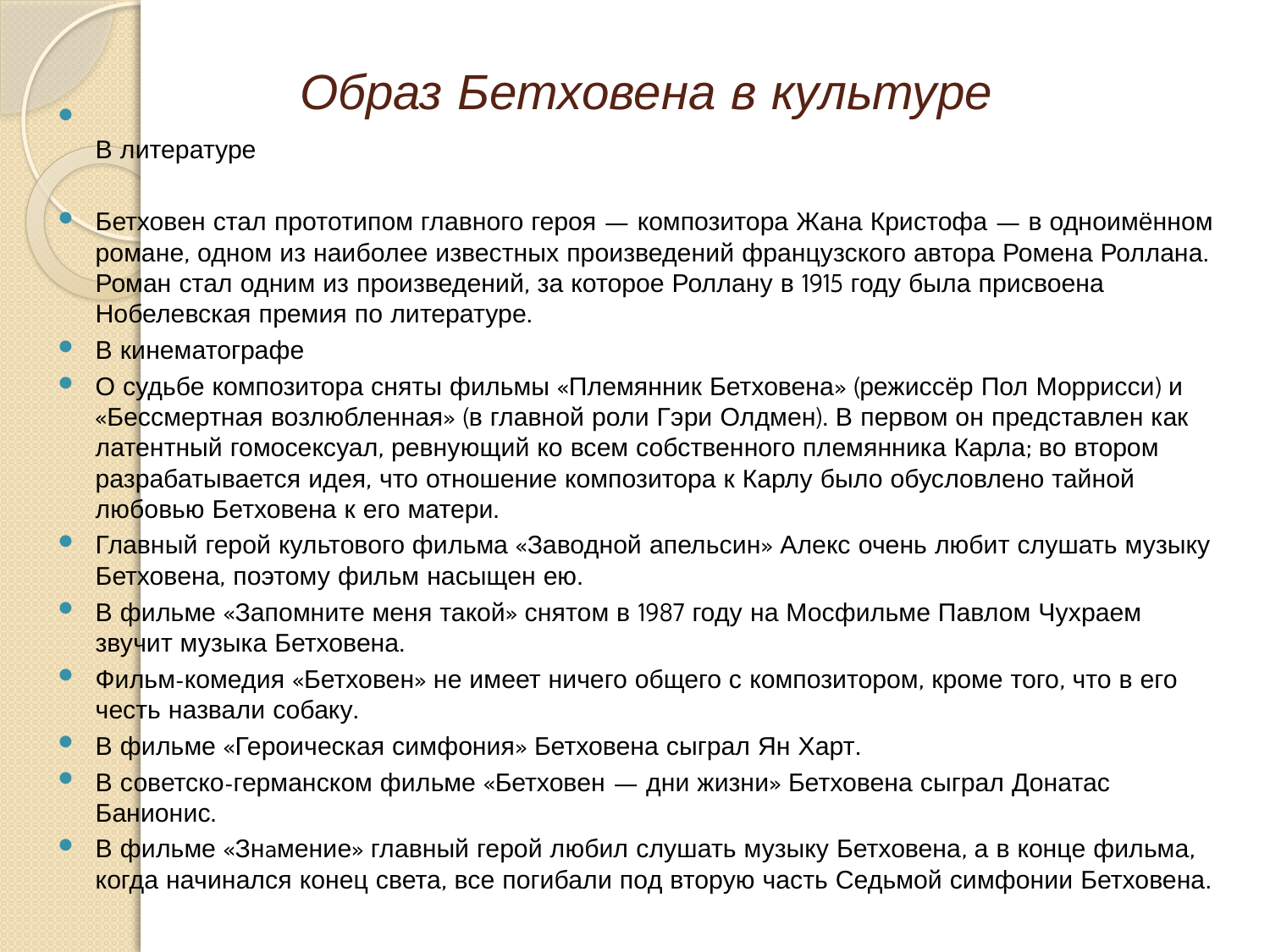

# Образ Бетховена в культуре
В литературе

Бетховен стал прототипом главного героя — композитора Жана Кристофа — в одноимённом романе, одном из наиболее известных произведений французского автора Ромена Роллана. Роман стал одним из произведений, за которое Роллану в 1915 году была присвоена Нобелевская премия по литературе.
В кинематографе
О судьбе композитора сняты фильмы «Племянник Бетховена» (режиссёр Пол Моррисси) и «Бессмертная возлюбленная» (в главной роли Гэри Олдмен). В первом он представлен как латентный гомосексуал, ревнующий ко всем собственного племянника Карла; во втором разрабатывается идея, что отношение композитора к Карлу было обусловлено тайной любовью Бетховена к его матери.
Главный герой культового фильма «Заводной апельсин» Алекс очень любит слушать музыку Бетховена, поэтому фильм насыщен ею.
В фильме «Запомните меня такой» снятом в 1987 году на Мосфильме Павлом Чухраем звучит музыка Бетховена.
Фильм-комедия «Бетховен» не имеет ничего общего с композитором, кроме того, что в его честь назвали собаку.
В фильме «Героическая симфония» Бетховена сыграл Ян Харт.
В советско-германском фильме «Бетховен — дни жизни» Бетховена сыграл Донатас Банионис.
В фильме «Знaмение» главный герой любил слушать музыку Бетховена, а в конце фильма, когда начинался конец света, все погибали под вторую часть Седьмой симфонии Бетховена.